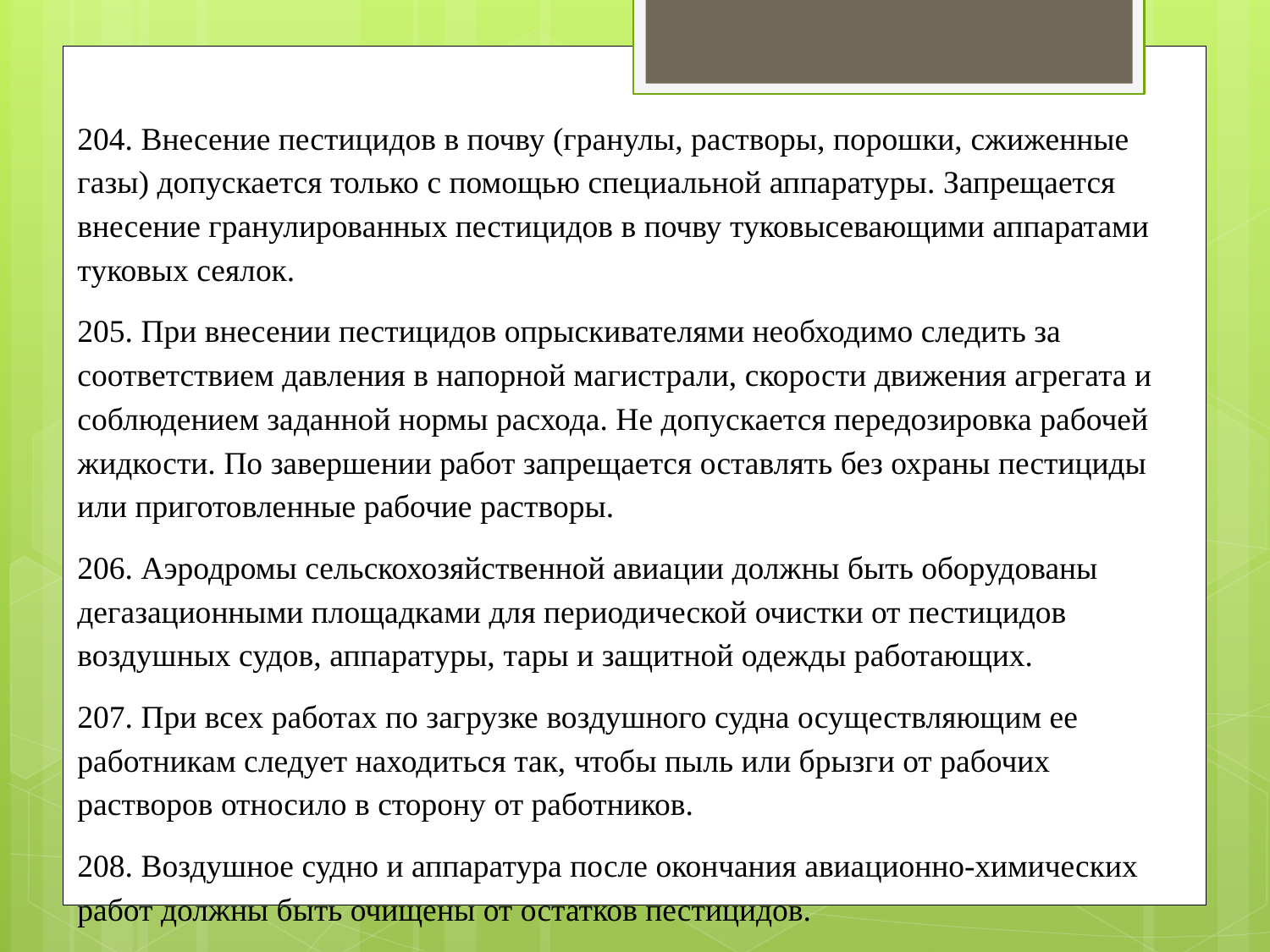

204. Внесение пестицидов в почву (гранулы, растворы, порошки, сжиженные газы) допускается только с помощью специальной аппаратуры. Запрещается внесение гранулированных пестицидов в почву туковысевающими аппаратами туковых сеялок.
205. При внесении пестицидов опрыскивателями необходимо следить за соответствием давления в напорной магистрали, скорости движения агрегата и соблюдением заданной нормы расхода. Не допускается передозировка рабочей жидкости. По завершении работ запрещается оставлять без охраны пестициды или приготовленные рабочие растворы.
206. Аэродромы сельскохозяйственной авиации должны быть оборудованы дегазационными площадками для периодической очистки от пестицидов воздушных судов, аппаратуры, тары и защитной одежды работающих.
207. При всех работах по загрузке воздушного судна осуществляющим ее работникам следует находиться так, чтобы пыль или брызги от рабочих растворов относило в сторону от работников.
208. Воздушное судно и аппаратура после окончания авиационно-химических работ должны быть очищены от остатков пестицидов.